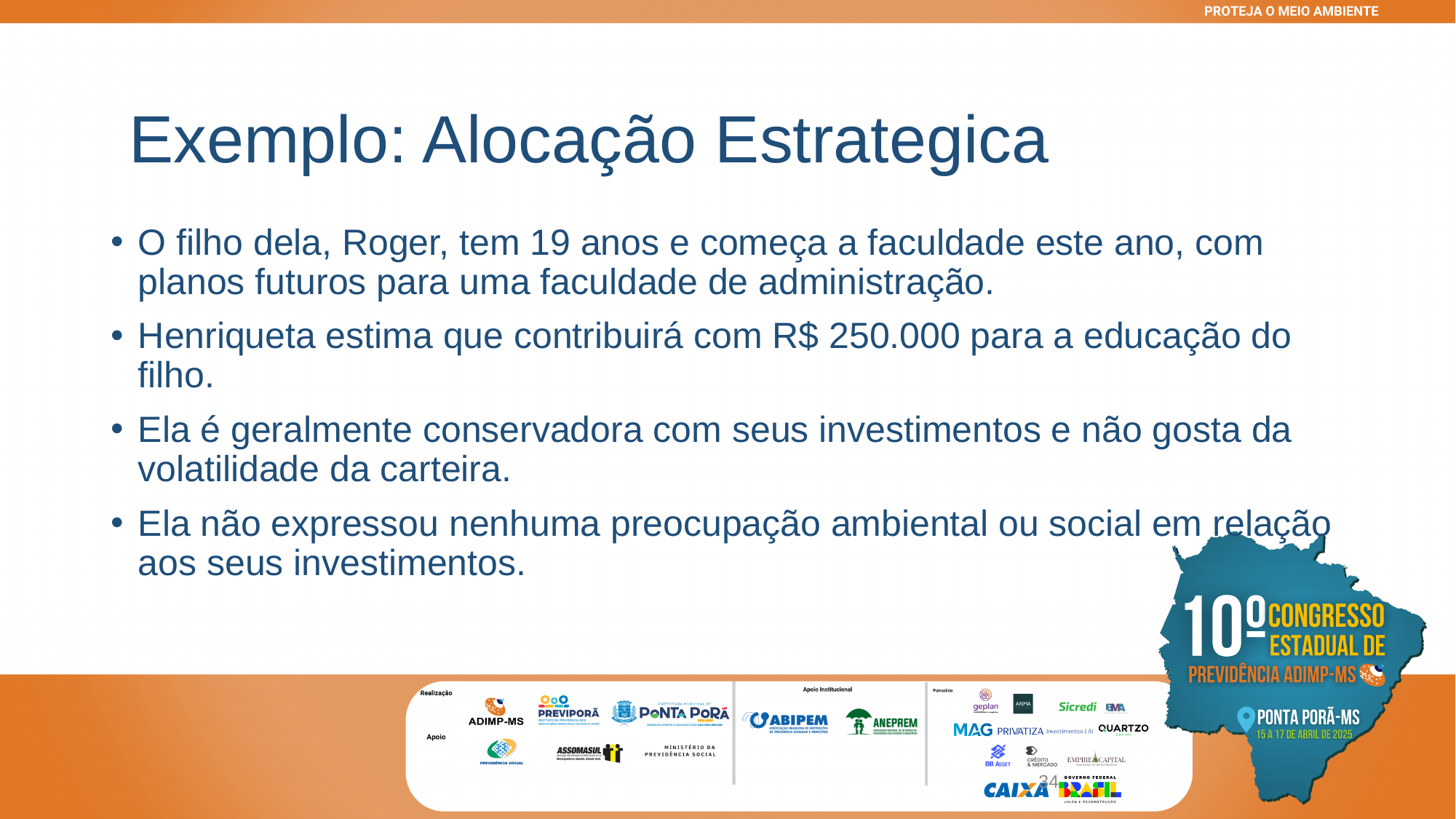

Exemplo: Alocação Estrategica
O filho dela, Roger, tem 19 anos e começa a faculdade este ano, com planos futuros para uma faculdade de administração.
Henriqueta estima que contribuirá com R$ 250.000 para a educação do filho.
Ela é geralmente conservadora com seus investimentos e não gosta da volatilidade da carteira.
Ela não expressou nenhuma preocupação ambiental ou social em relação aos seus investimentos.
34